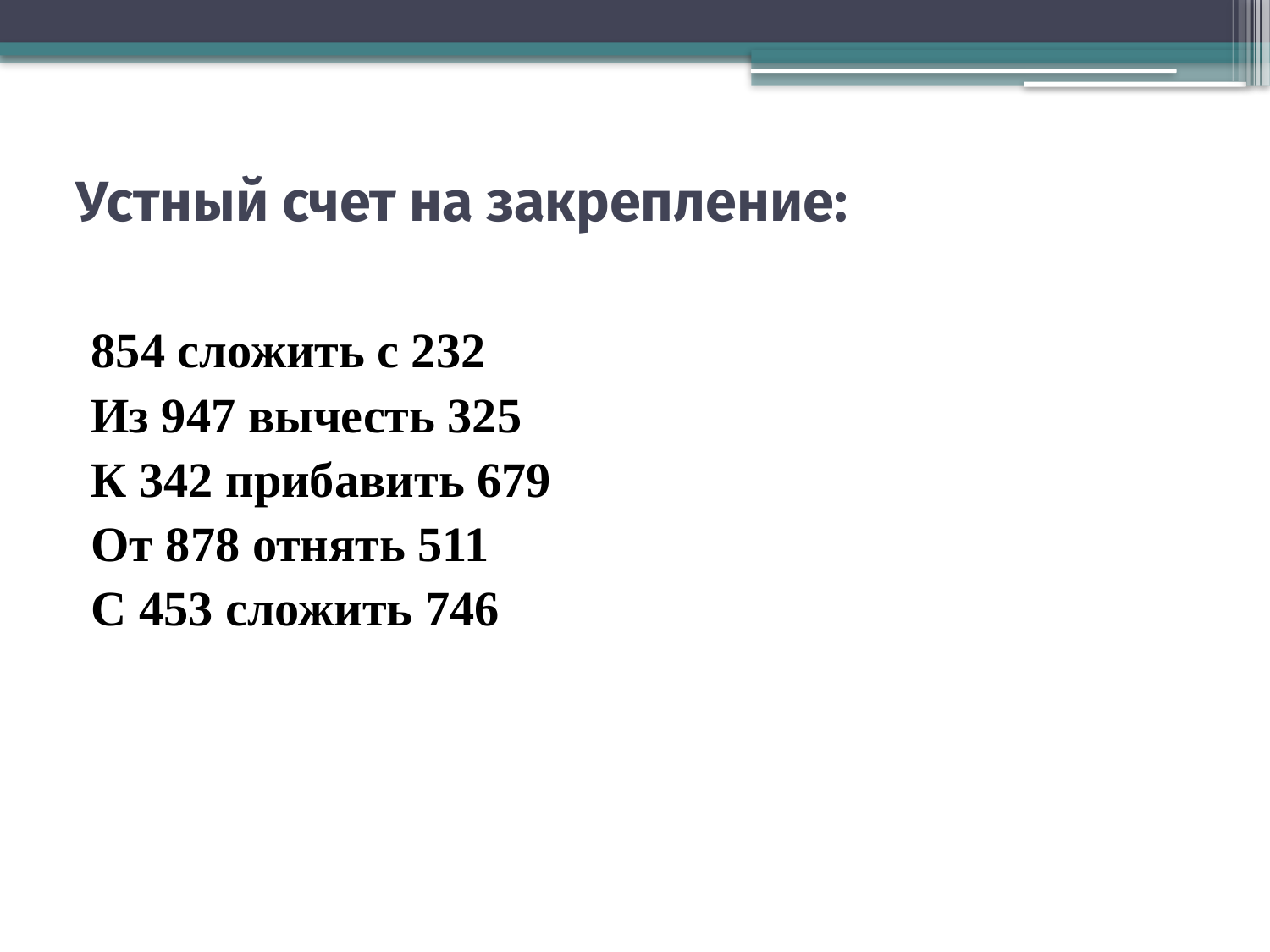

# Устный счет на закрепление:
854 сложить с 232
Из 947 вычесть 325
К 342 прибавить 679
От 878 отнять 511
С 453 сложить 746